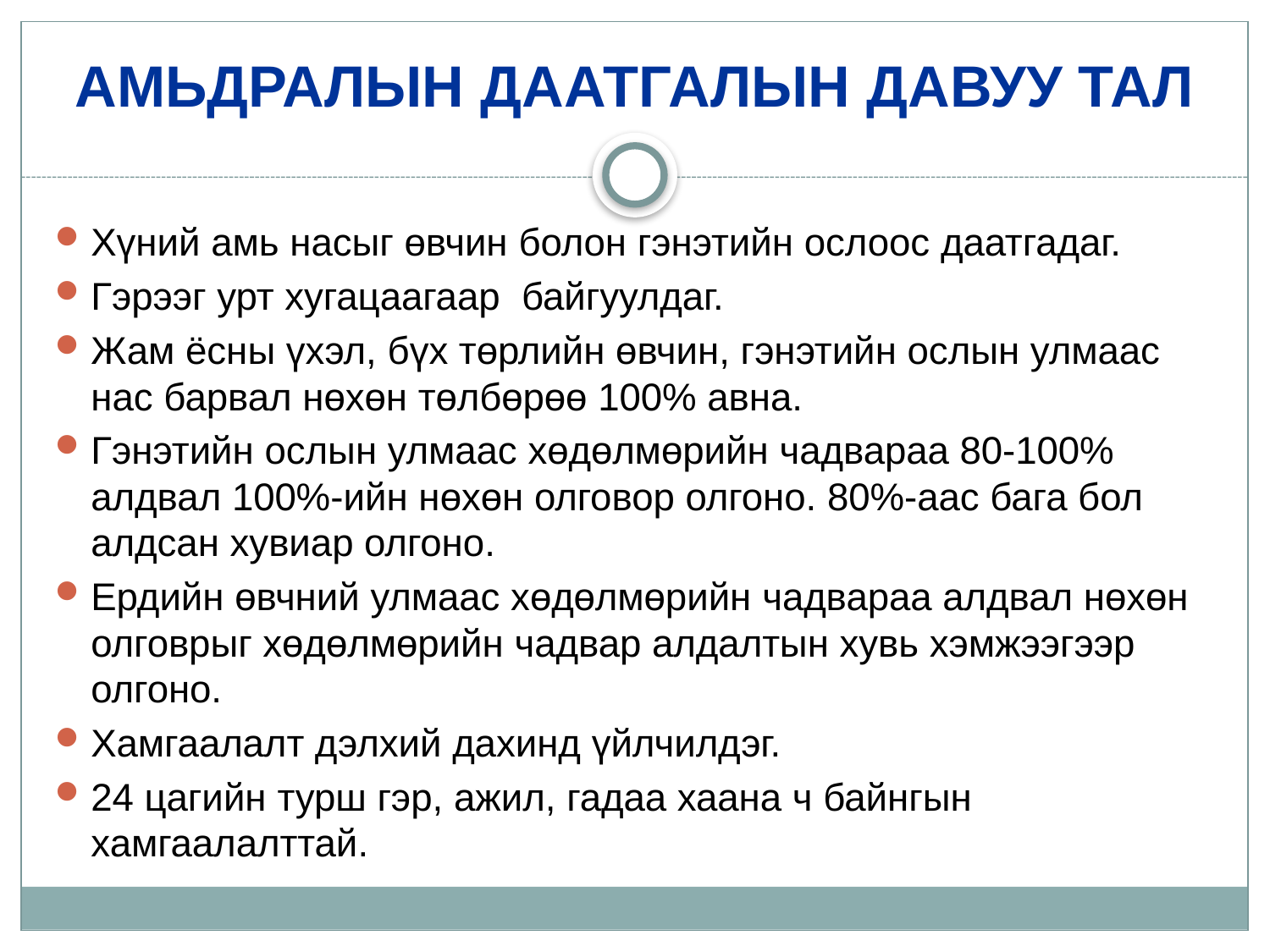

АМЬДРАЛЫН ДААТГАЛЫН ДАВУУ ТАЛ
Хүний амь насыг өвчин болон гэнэтийн ослоос даатгадаг.
Гэрээг урт хугацаагаар  байгуулдаг.
Жам ёсны үхэл, бүх төрлийн өвчин, гэнэтийн ослын улмаас нас барвал нөхөн төлбөрөө 100% авна.
Гэнэтийн ослын улмаас хөдөлмөрийн чадвараа 80-100% алдвал 100%-ийн нөхөн олговор олгоно. 80%-аас бага бол алдсан хувиар олгоно.
Ердийн өвчний улмаас хөдөлмөрийн чадвараа алдвал нөхөн олговрыг хөдөлмөрийн чадвар алдалтын хувь хэмжээгээр олгоно.
Хамгаалалт дэлхий дахинд үйлчилдэг.
24 цагийн турш гэр, ажил, гадаа хаана ч байнгын хамгаалалттай.